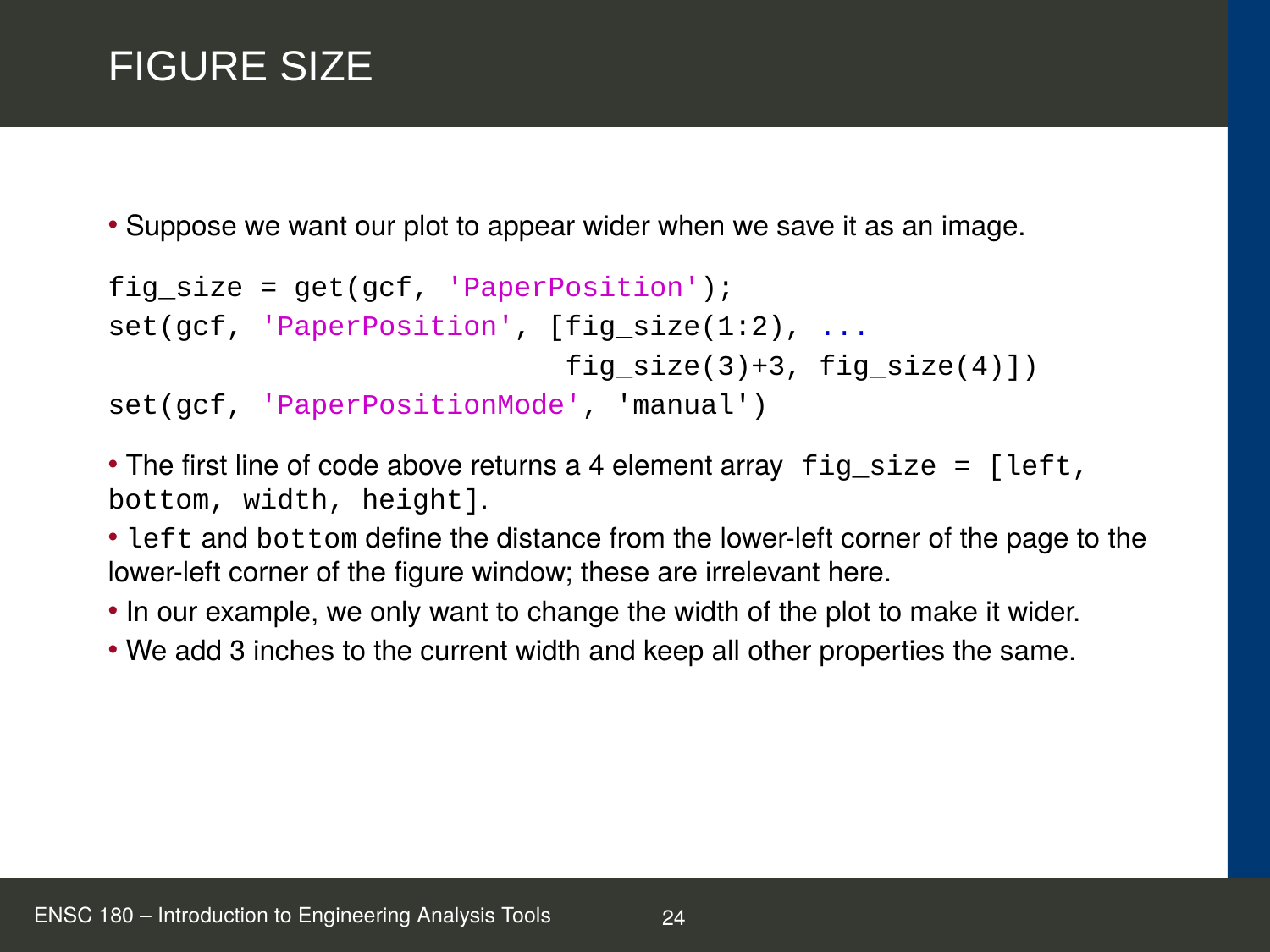

# FIGURE SIZE
 Suppose we want our plot to appear wider when we save it as an image.
fig_size = get(gcf, 'PaperPosition');
set(gcf, 'PaperPosition', [fig_size(1:2), ...
                           fig_size(3)+3, fig_size(4)])
set(gcf, 'PaperPositionMode', 'manual')
 The first line of code above returns a 4 element array fig_size = [left, bottom, width, height].
 left and bottom define the distance from the lower-left corner of the page to the lower-left corner of the figure window; these are irrelevant here.
 In our example, we only want to change the width of the plot to make it wider.
 We add 3 inches to the current width and keep all other properties the same.
ENSC 180 – Introduction to Engineering Analysis Tools